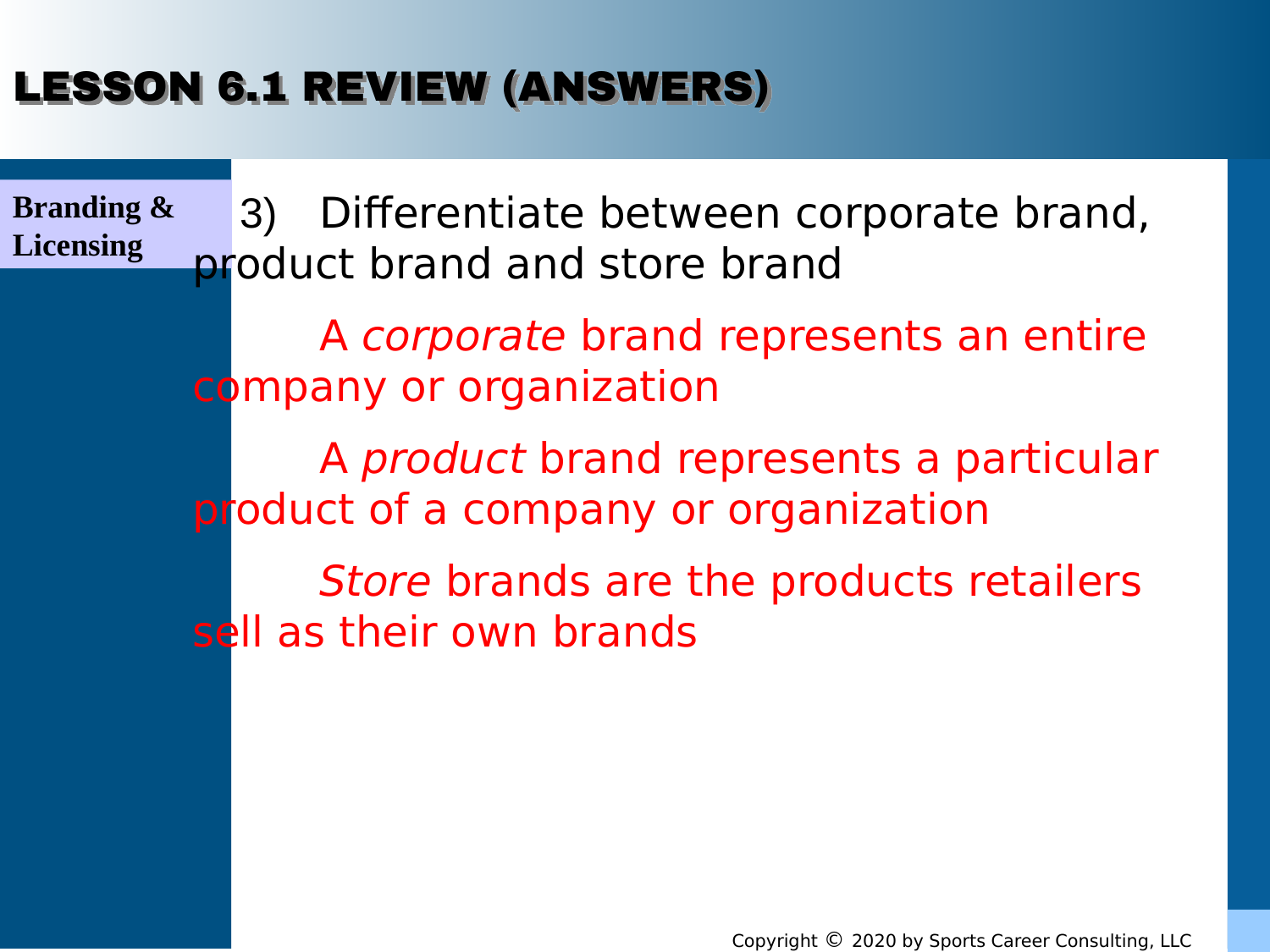

LESSON 6.1 REVIEW (ANSWERS)

Branding & Licensing
    3) 	Differentiate between corporate brand, 	product brand and store brand
	A corporate brand represents an entire 	company or organization
	A product brand represents a particular 	product of a company or organization
	Store brands are the products retailers 	sell as their own brands

Copyright © 2020 by Sports Career Consulting, LLC